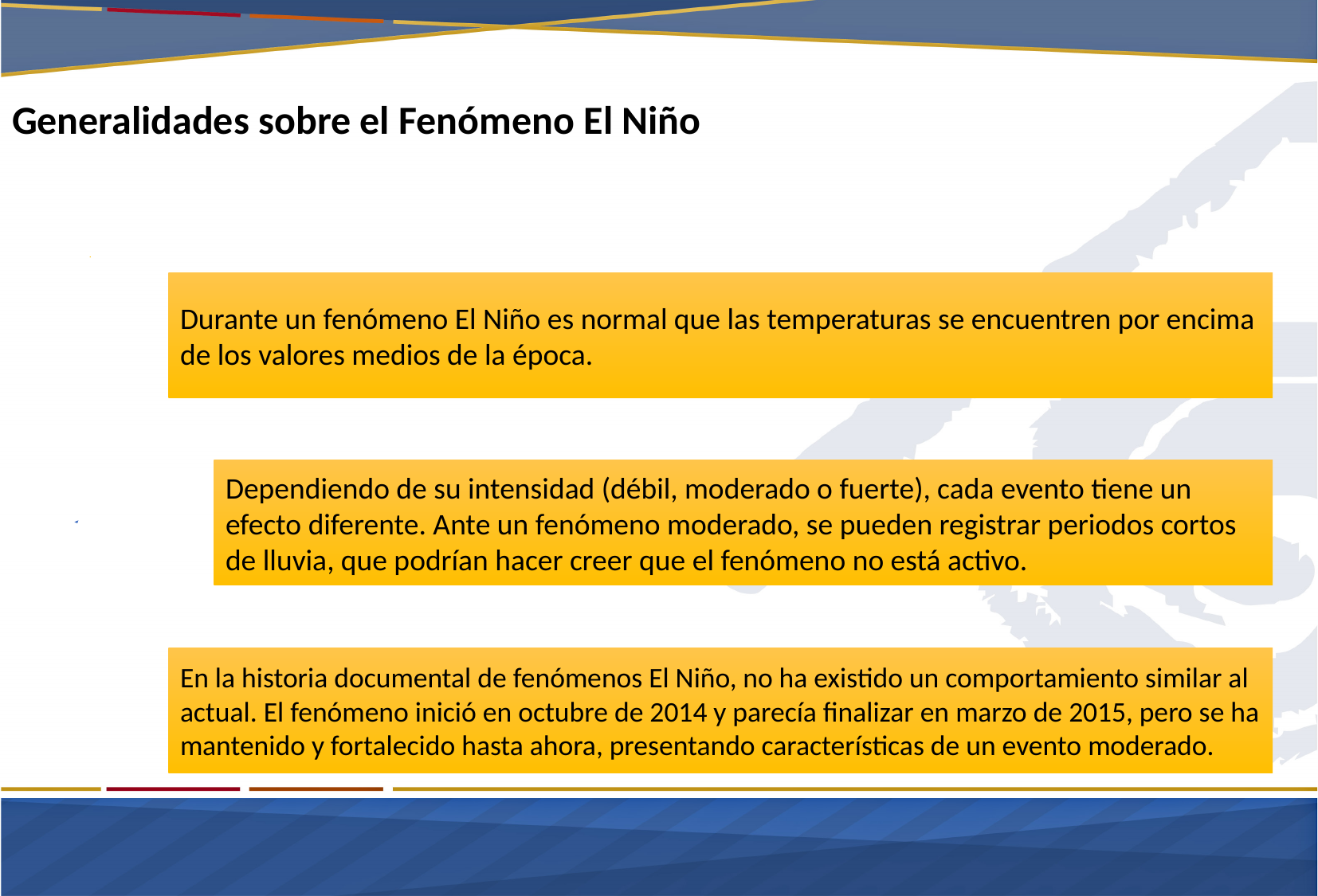

# Generalidades sobre el Fenómeno El Niño
Dependiendo de su intensidad (débil, moderado o fuerte), cada evento tiene un efecto diferente. Ante un fenómeno moderado, se pueden registrar periodos cortos de lluvia, que podrían hacer creer que el fenómeno no está activo.
En la historia documental de fenómenos El Niño, no ha existido un comportamiento similar al actual. El fenómeno inició en octubre de 2014 y parecía finalizar en marzo de 2015, pero se ha mantenido y fortalecido hasta ahora, presentando características de un evento moderado.
Durante un fenómeno El Niño es normal que las temperaturas se encuentren por encima de los valores medios de la época.